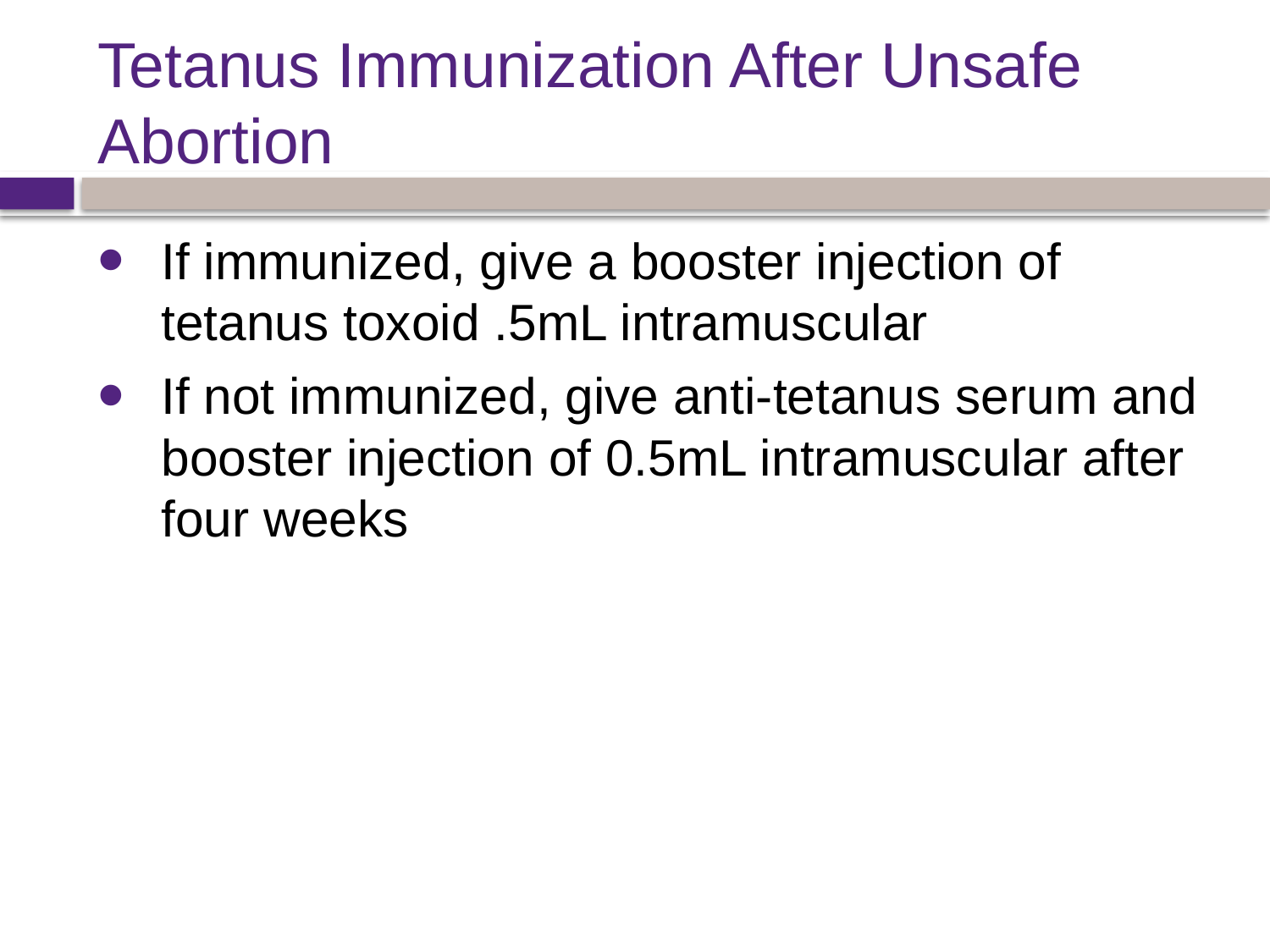

# Tetanus Immunization After Unsafe Abortion
If immunized, give a booster injection of tetanus toxoid .5mL intramuscular
If not immunized, give anti-tetanus serum and booster injection of 0.5mL intramuscular after four weeks